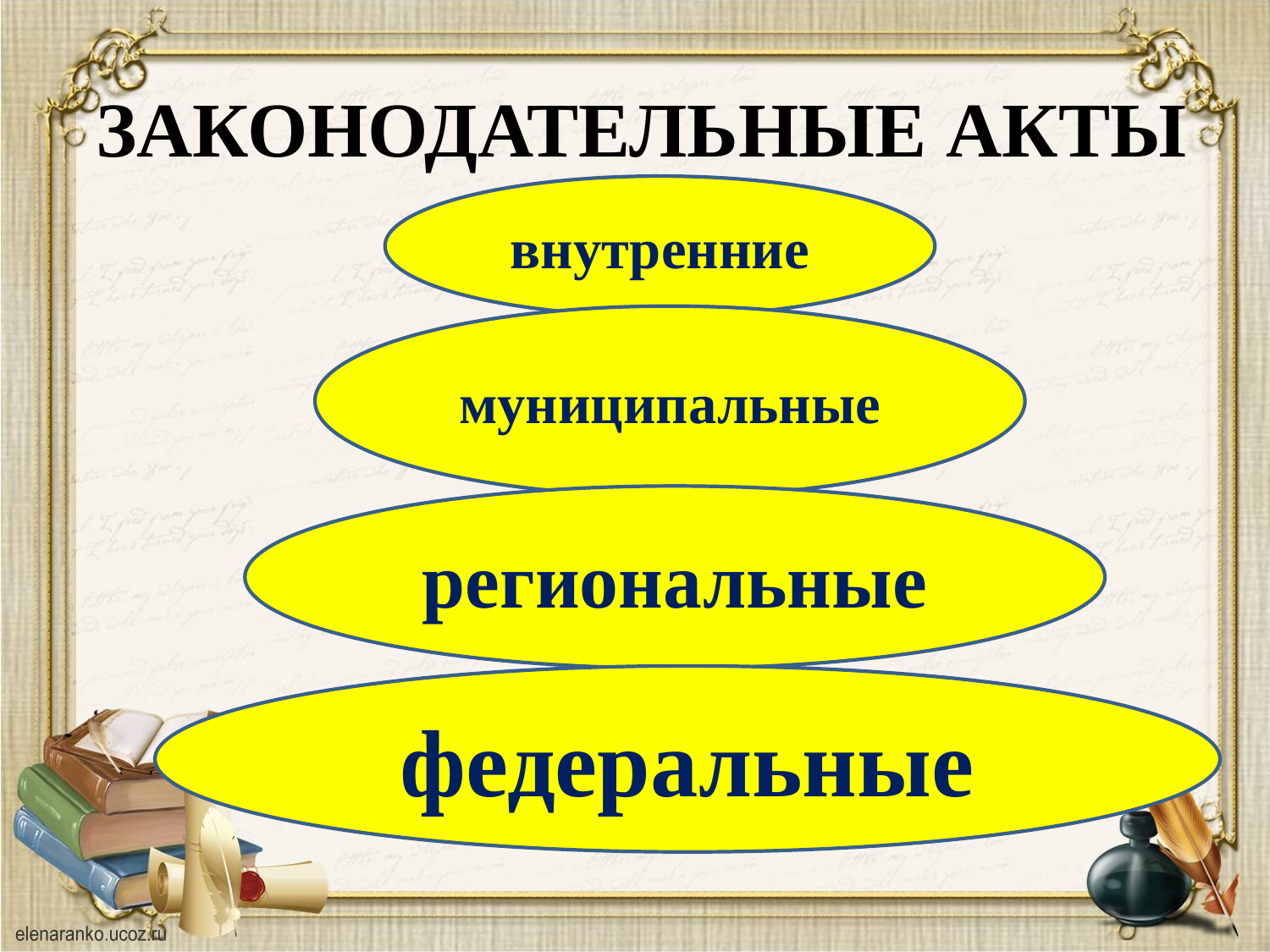

# ЗАКОНОДАТЕЛЬНЫЕ АКТЫ
внутренние
муниципальные
региональные
федеральные